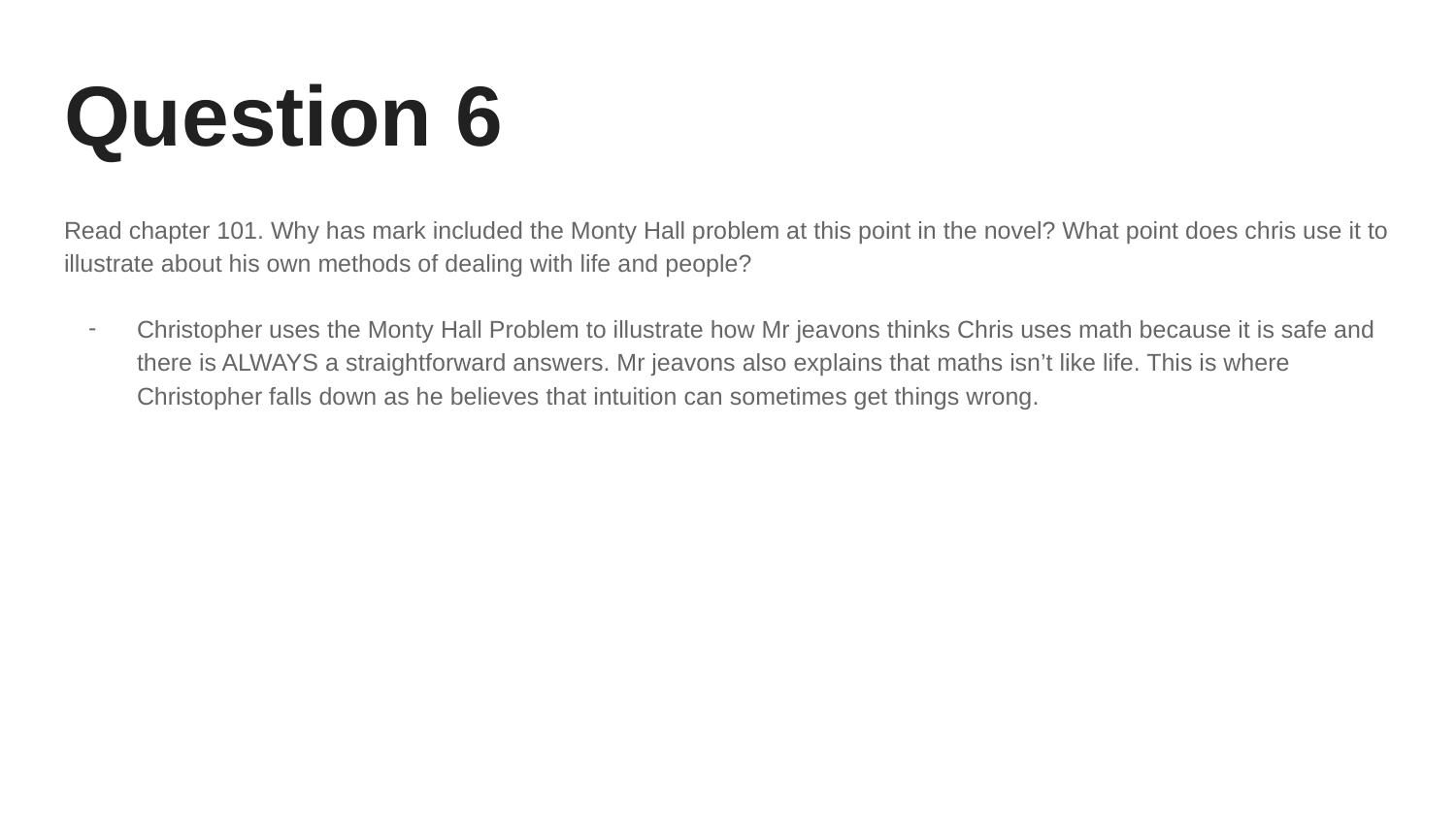

# Question 6
Read chapter 101. Why has mark included the Monty Hall problem at this point in the novel? What point does chris use it to illustrate about his own methods of dealing with life and people?
Christopher uses the Monty Hall Problem to illustrate how Mr jeavons thinks Chris uses math because it is safe and there is ALWAYS a straightforward answers. Mr jeavons also explains that maths isn’t like life. This is where Christopher falls down as he believes that intuition can sometimes get things wrong.